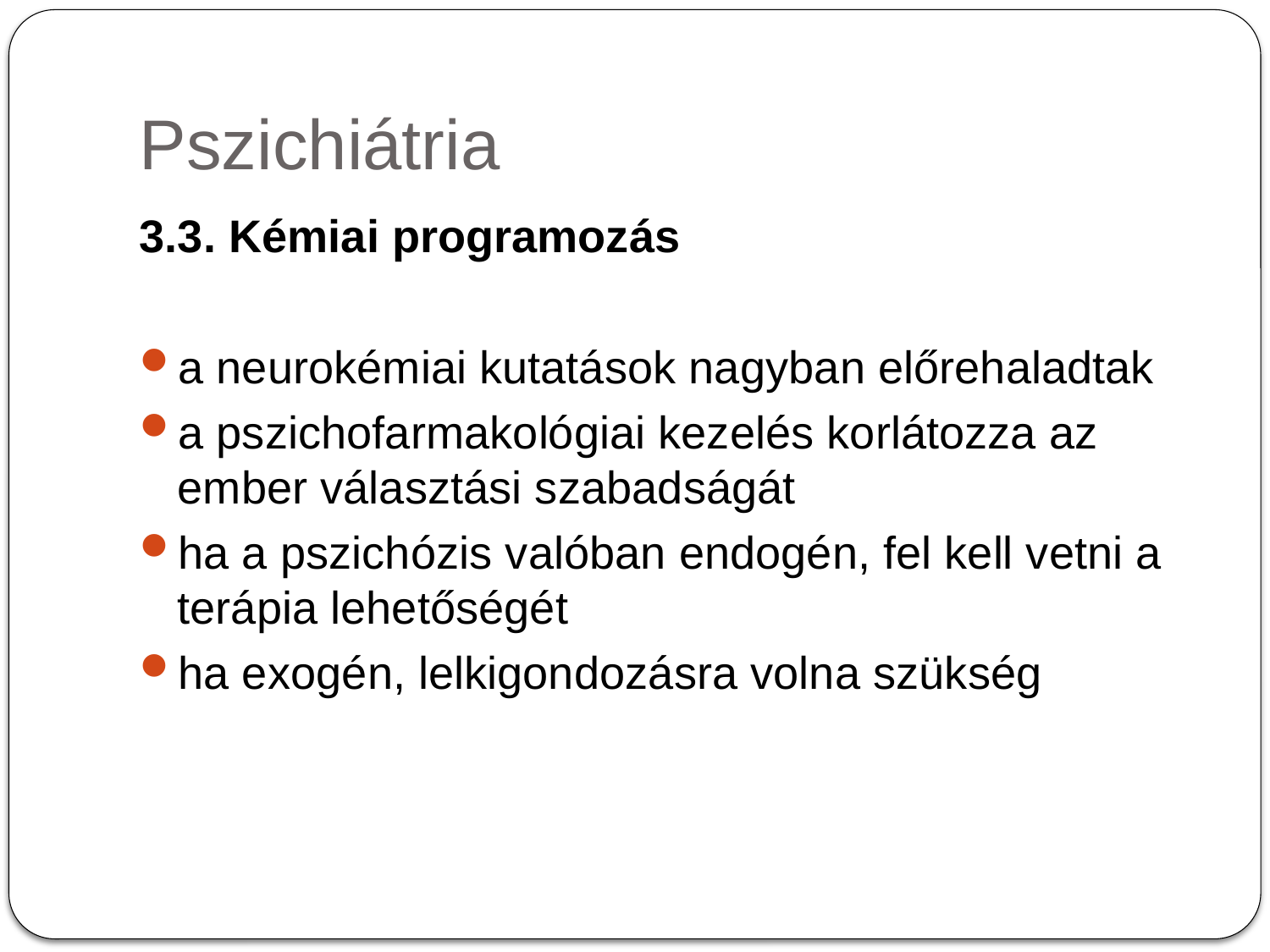

# Pszichiátria
3.3. Kémiai programozás

a neurokémiai kutatások nagyban előrehaladtak
a pszichofarmakológiai kezelés korlátozza az ember választási szabadságát
ha a pszichózis valóban endogén, fel kell vetni a terápia lehetőségét
ha exogén, lelkigondozásra volna szükség